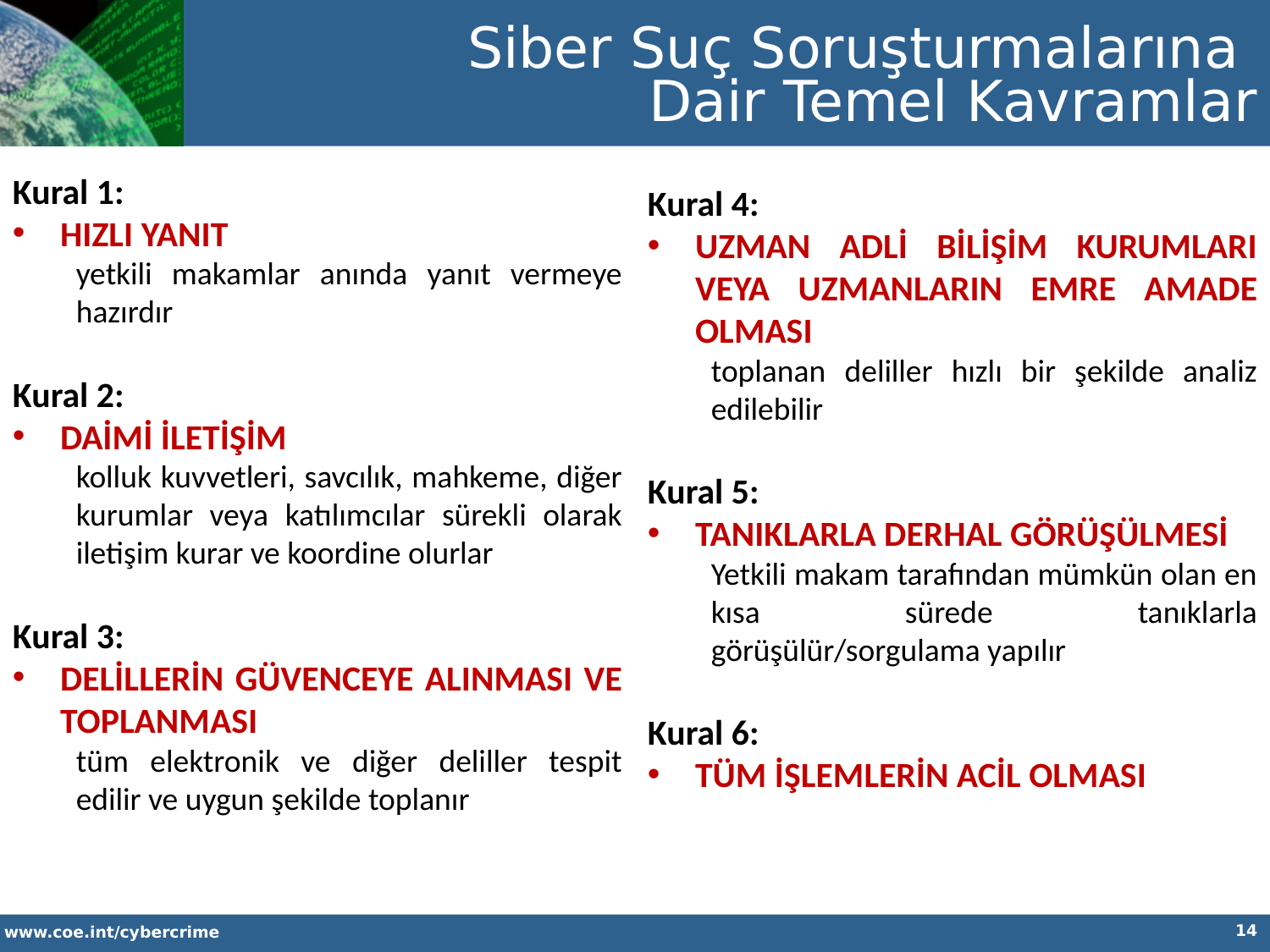

Siber Suç Soruşturmalarına
Dair Temel Kavramlar
Kural 1:
HIZLI YANIT
yetkili makamlar anında yanıt vermeye hazırdır

Kural 2:
DAİMİ İLETİŞİM
kolluk kuvvetleri, savcılık, mahkeme, diğer kurumlar veya katılımcılar sürekli olarak iletişim kurar ve koordine olurlar

Kural 3:
DELİLLERİN GÜVENCEYE ALINMASI VE TOPLANMASI
tüm elektronik ve diğer deliller tespit edilir ve uygun şekilde toplanır
Kural 4:
UZMAN ADLİ BİLİŞİM KURUMLARI VEYA UZMANLARIN EMRE AMADE OLMASI
toplanan deliller hızlı bir şekilde analiz edilebilir

Kural 5:
TANIKLARLA DERHAL GÖRÜŞÜLMESİ
Yetkili makam tarafından mümkün olan en kısa sürede tanıklarla görüşülür/sorgulama yapılır

Kural 6:
TÜM İŞLEMLERİN ACİL OLMASI
14